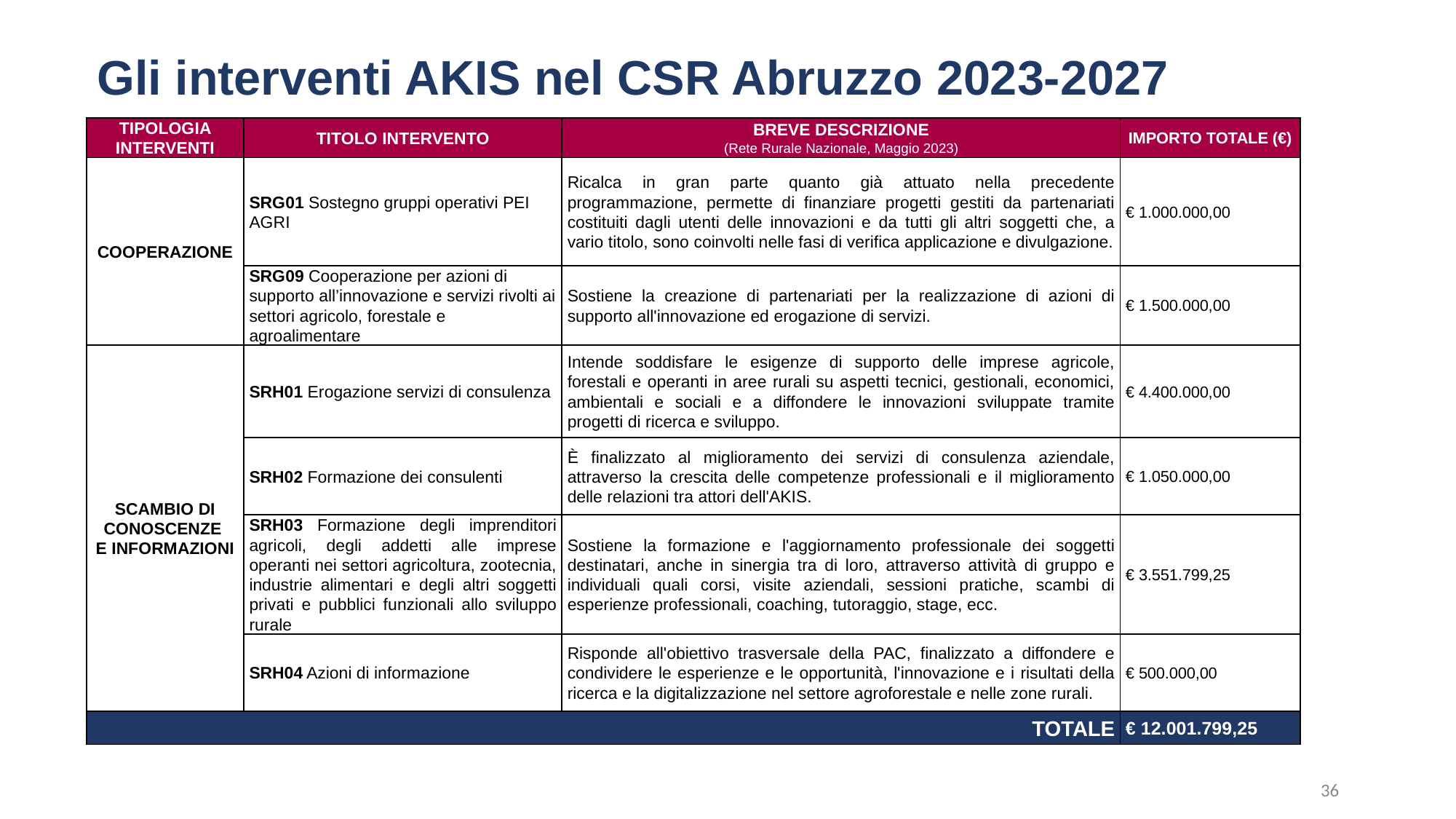

Gli interventi AKIS nel CSR Abruzzo 2023-2027
| TIPOLOGIA INTERVENTI | TITOLO INTERVENTO | BREVE DESCRIZIONE (Rete Rurale Nazionale, Maggio 2023) | IMPORTO TOTALE (€) |
| --- | --- | --- | --- |
| COOPERAZIONE | SRG01 Sostegno gruppi operativi PEI AGRI | Ricalca in gran parte quanto già attuato nella precedente programmazione, permette di finanziare progetti gestiti da partenariati costituiti dagli utenti delle innovazioni e da tutti gli altri soggetti che, a vario titolo, sono coinvolti nelle fasi di verifica applicazione e divulgazione. | € 1.000.000,00 |
|  | SRG09 Cooperazione per azioni di supporto all’innovazione e servizi rivolti ai settori agricolo, forestale e agroalimentare | Sostiene la creazione di partenariati per la realizzazione di azioni di supporto all'innovazione ed erogazione di servizi. | € 1.500.000,00 |
| SCAMBIO DI CONOSCENZE E INFORMAZIONI | SRH01 Erogazione servizi di consulenza | Intende soddisfare le esigenze di supporto delle imprese agricole, forestali e operanti in aree rurali su aspetti tecnici, gestionali, economici, ambientali e sociali e a diffondere le innovazioni sviluppate tramite progetti di ricerca e sviluppo. | € 4.400.000,00 |
|  | SRH02 Formazione dei consulenti | È finalizzato al miglioramento dei servizi di consulenza aziendale, attraverso la crescita delle competenze professionali e il miglioramento delle relazioni tra attori dell'AKIS. | € 1.050.000,00 |
|  | SRH03 Formazione degli imprenditori agricoli, degli addetti alle imprese operanti nei settori agricoltura, zootecnia, industrie alimentari e degli altri soggetti privati e pubblici funzionali allo sviluppo rurale | Sostiene la formazione e l'aggiornamento professionale dei soggetti destinatari, anche in sinergia tra di loro, attraverso attività di gruppo e individuali quali corsi, visite aziendali, sessioni pratiche, scambi di esperienze professionali, coaching, tutoraggio, stage, ecc. | € 3.551.799,25 |
|  | SRH04 Azioni di informazione | Risponde all'obiettivo trasversale della PAC, finalizzato a diffondere e condividere le esperienze e le opportunità, l'innovazione e i risultati della ricerca e la digitalizzazione nel settore agroforestale e nelle zone rurali. | € 500.000,00 |
| TOTALE |  |  | € 12.001.799,25 |